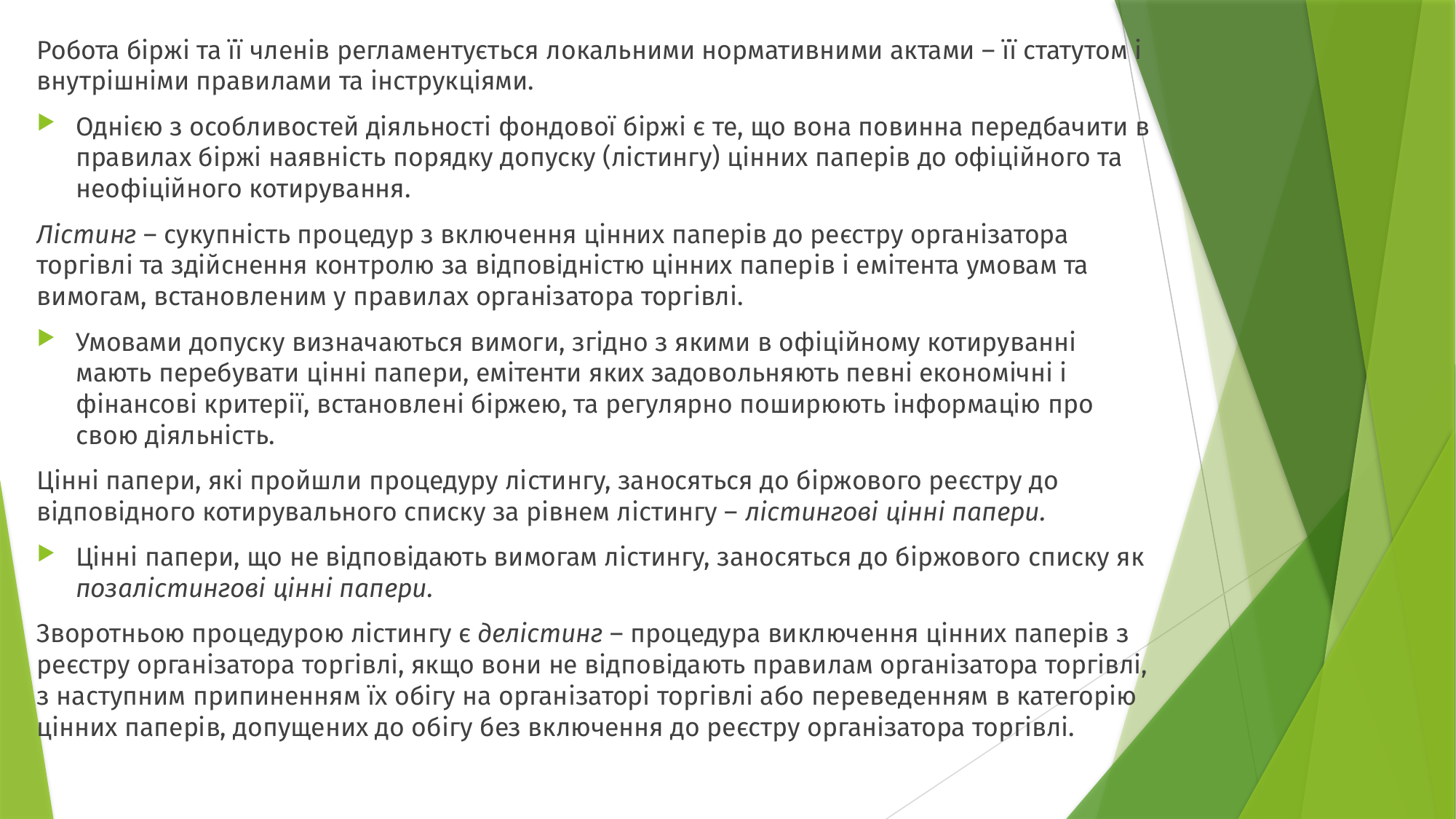

Робота біржі та її членів регламентується локальними нормативними актами – її статутом і внутрішніми правилами та інструкціями.
Однією з особливостей діяльності фондової біржі є те, що вона повинна передбачити в правилах біржі наявність порядку допуску (лістингу) цінних паперів до офіційного та неофіційного котирування.
Лістинг – сукупність процедур з включення цінних паперів до реєстру організатора торгівлі та здійснення контролю за відповідністю цінних паперів і емітента умовам та вимогам, встановленим у правилах організатора торгівлі.
Умовами допуску визначаються вимоги, згідно з якими в офіційному котируванні мають перебувати цінні папери, емі­тенти яких задовольняють певні економічні і фінансові критерії, встановлені біржею, та регулярно поширюють інформацію про свою діяльність.
Цінні папери, які пройшли процедуру лістингу, заносяться до біржового реєстру до відповідного котирувального списку за рівнем лістингу – лістингові цінні папери.
Цінні папери, що не відповідають вимогам лістингу, заносяться до біржового списку як позалістингові цінні папери.
Зворотньою процедурою лістингу є делістинг – процедура виключення цінних паперів з реєстру організатора торгівлі, якщо вони не відповідають правилам організатора торгівлі, з наступним припиненням їх обігу на організаторі торгівлі або переведенням в категорію цінних паперів, допущених до обігу без включення до реєстру організатора торгівлі.